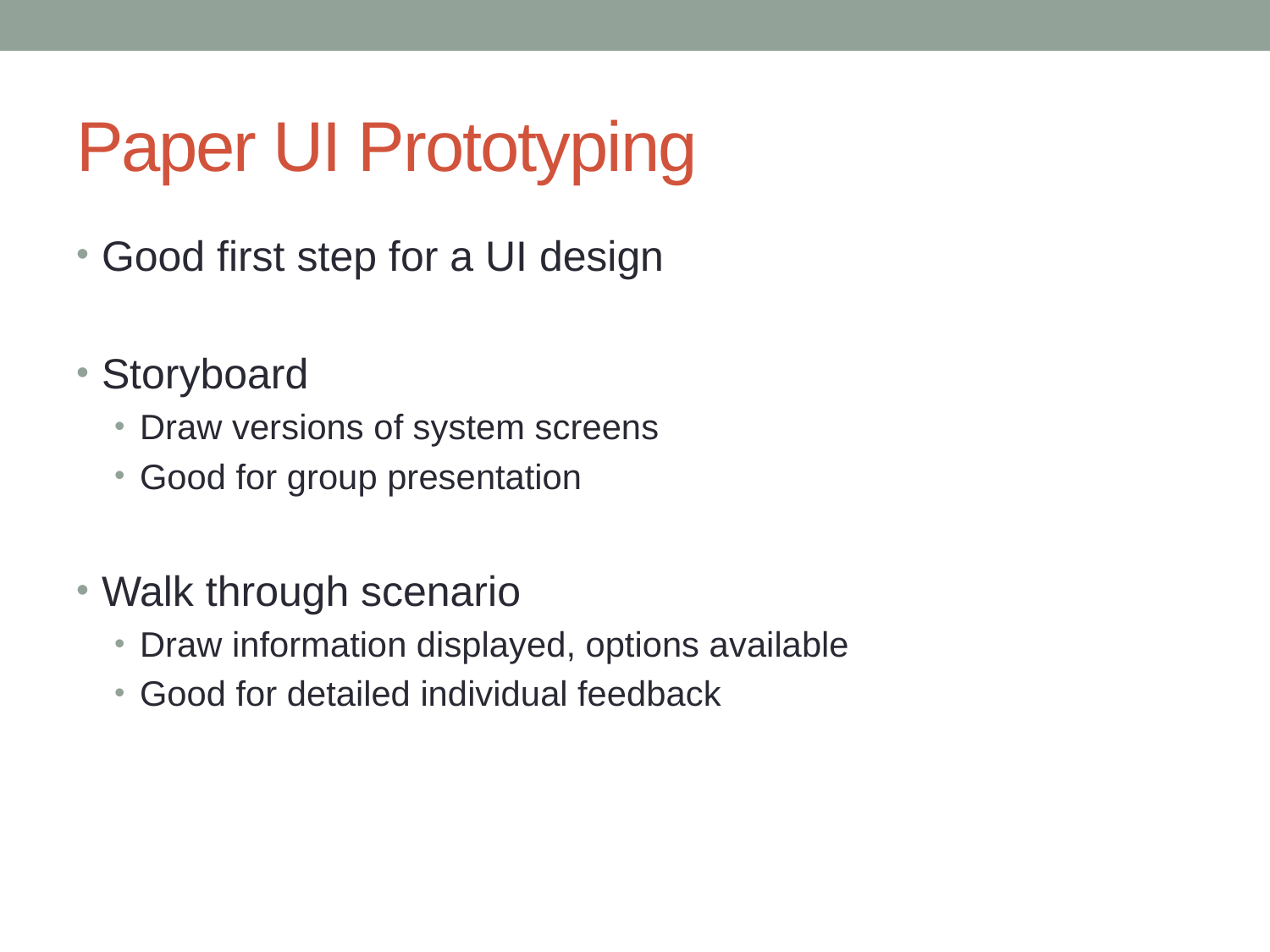

# Paper UI Prototyping
Good first step for a UI design

Storyboard
Draw versions of system screens
Good for group presentation

Walk through scenario
Draw information displayed, options available
Good for detailed individual feedback